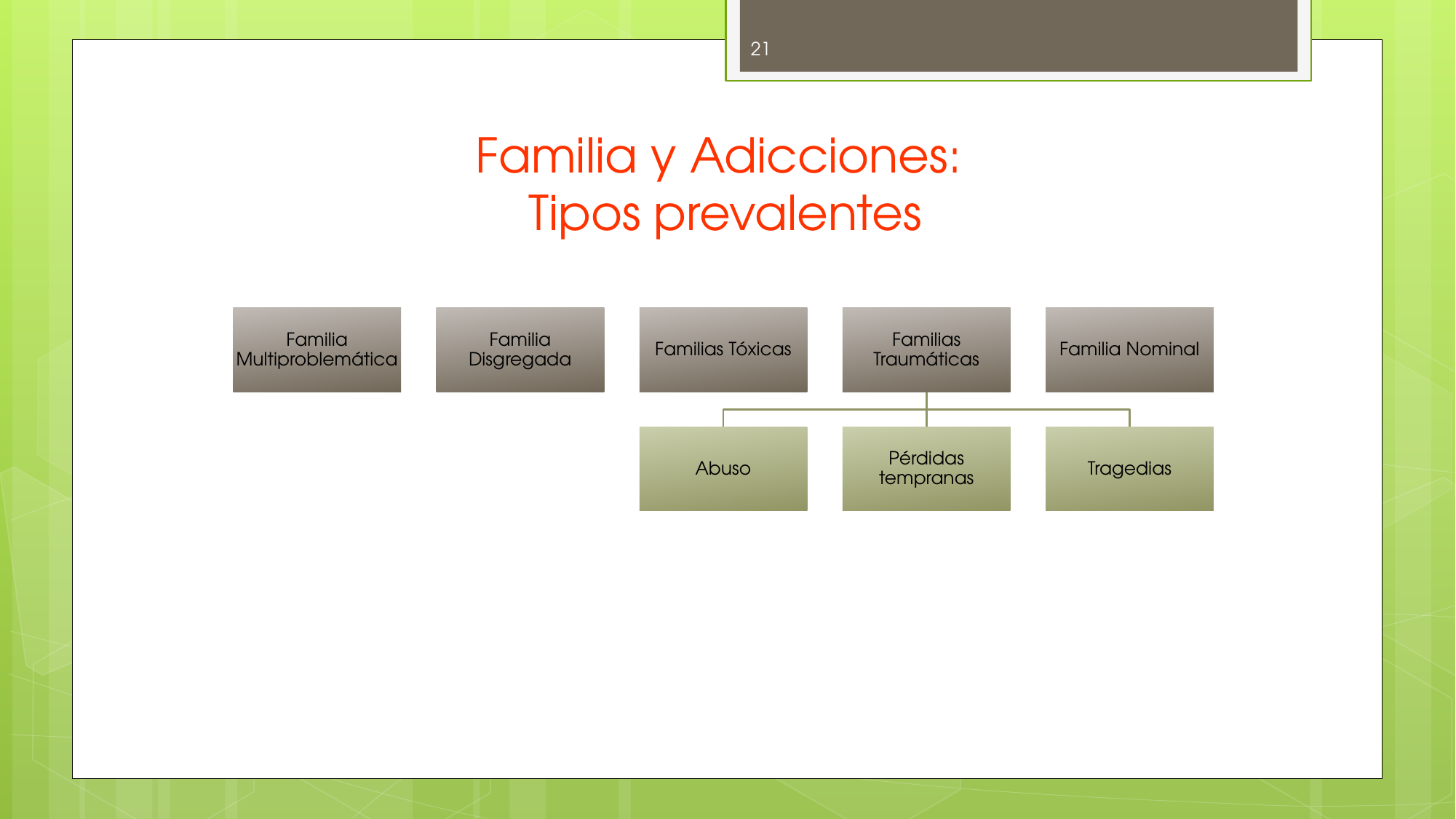

21
Familia Multiproblemática
Familia Disgregada
Familias Tóxicas
Familias Traumáticas
Abuso
Pérdidas tempranas
Tragedias
Familia Nominal
# Familia y Adicciones: Tipos prevalentes